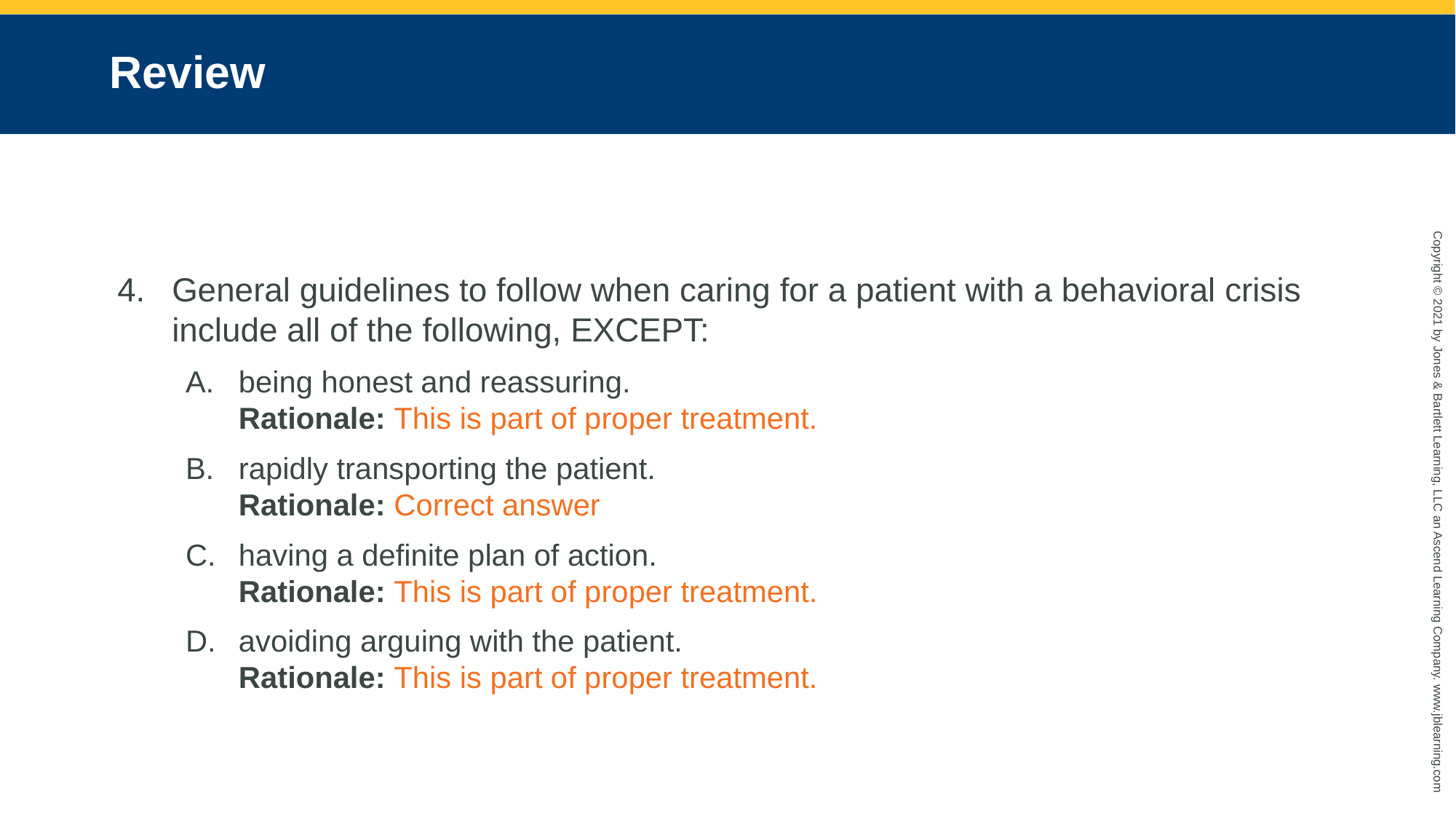

# Review
General guidelines to follow when caring for a patient with a behavioral crisis include all of the following, EXCEPT:
being honest and reassuring.
Rationale: This is part of proper treatment.
rapidly transporting the patient.
Rationale: Correct answer
having a definite plan of action.
Rationale: This is part of proper treatment.
avoiding arguing with the patient.
Rationale: This is part of proper treatment.